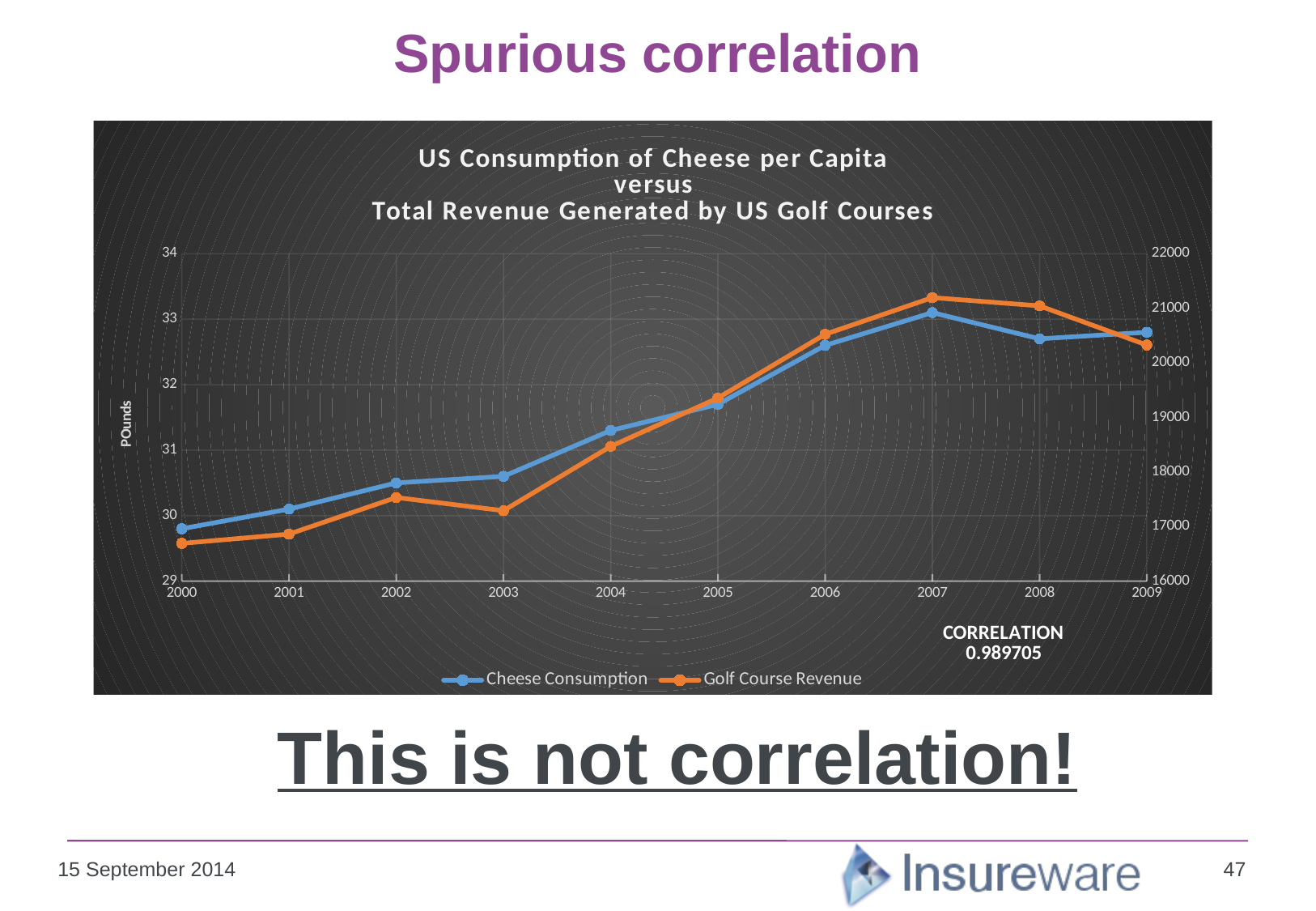

# Spurious correlation

### Chart: US Consumption of Cheese per Capita
versus
Total Revenue Generated by US Golf Courses

| Category |  |  |
|---|---|---|
| 2000 | 29.8 | 16692.0 |
| 2001 | 30.1 | 16862.0 |
| 2002 | 30.5 | 17533.0 |
| 2003 | 30.6 | 17291.0 |
| 2004 | 31.3 | 18469.0 |
| 2005 | 31.7 | 19356.0 |
| 2006 | 32.6 | 20523.0 |
| 2007 | 33.1 | 21195.0 |
| 2008 | 32.7 | 21044.0 |
| 2009 | 32.8 | 20326.0 |
This is not correlation!
47